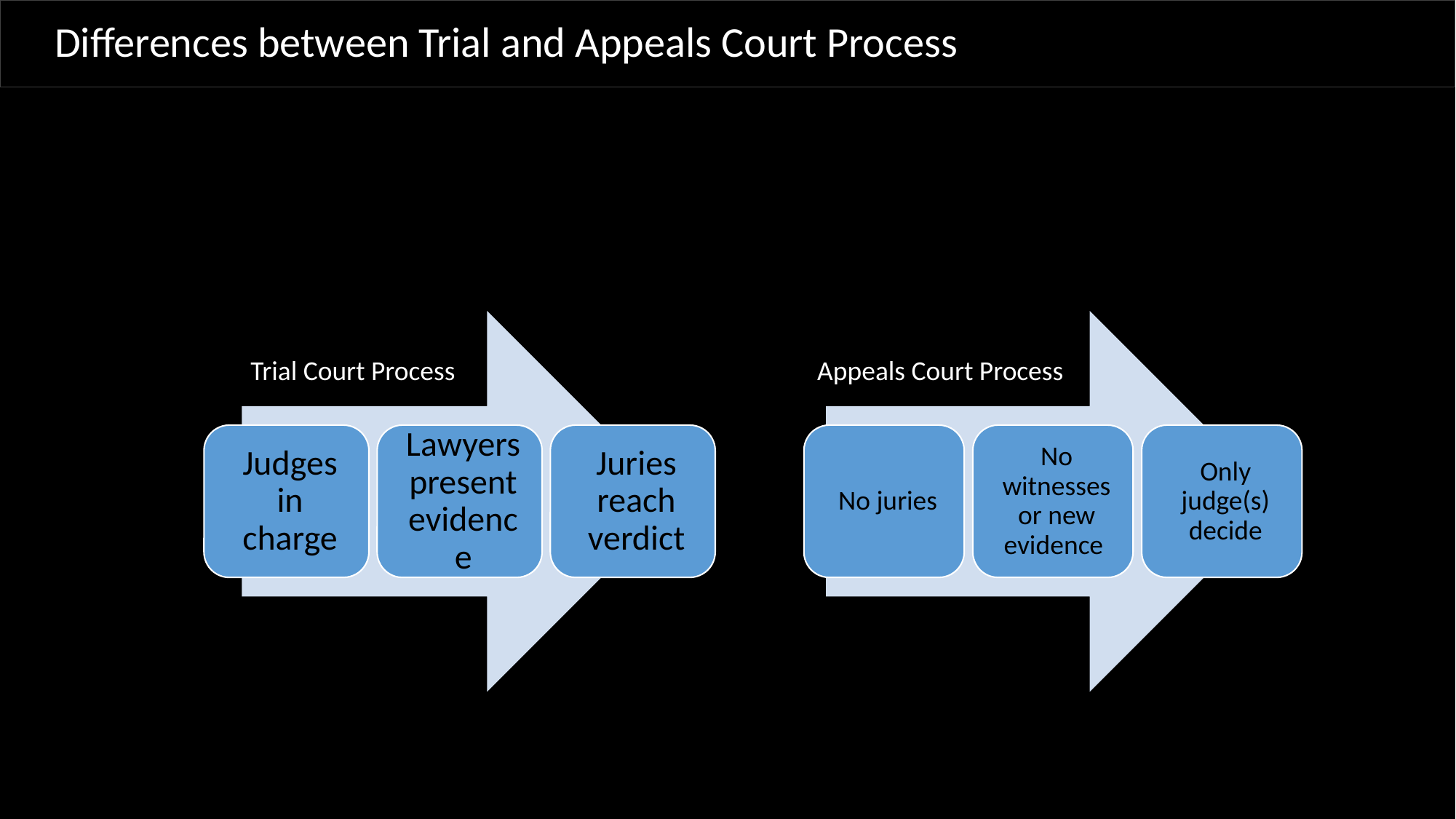

# Differences between Trial and Appeals Court Process

Judges in charge
Lawyers present evidence
Juries reach verdict
No juries
No witnesses or new evidence
Only judge(s) decide
Trial Court Process

Appeals Court Process